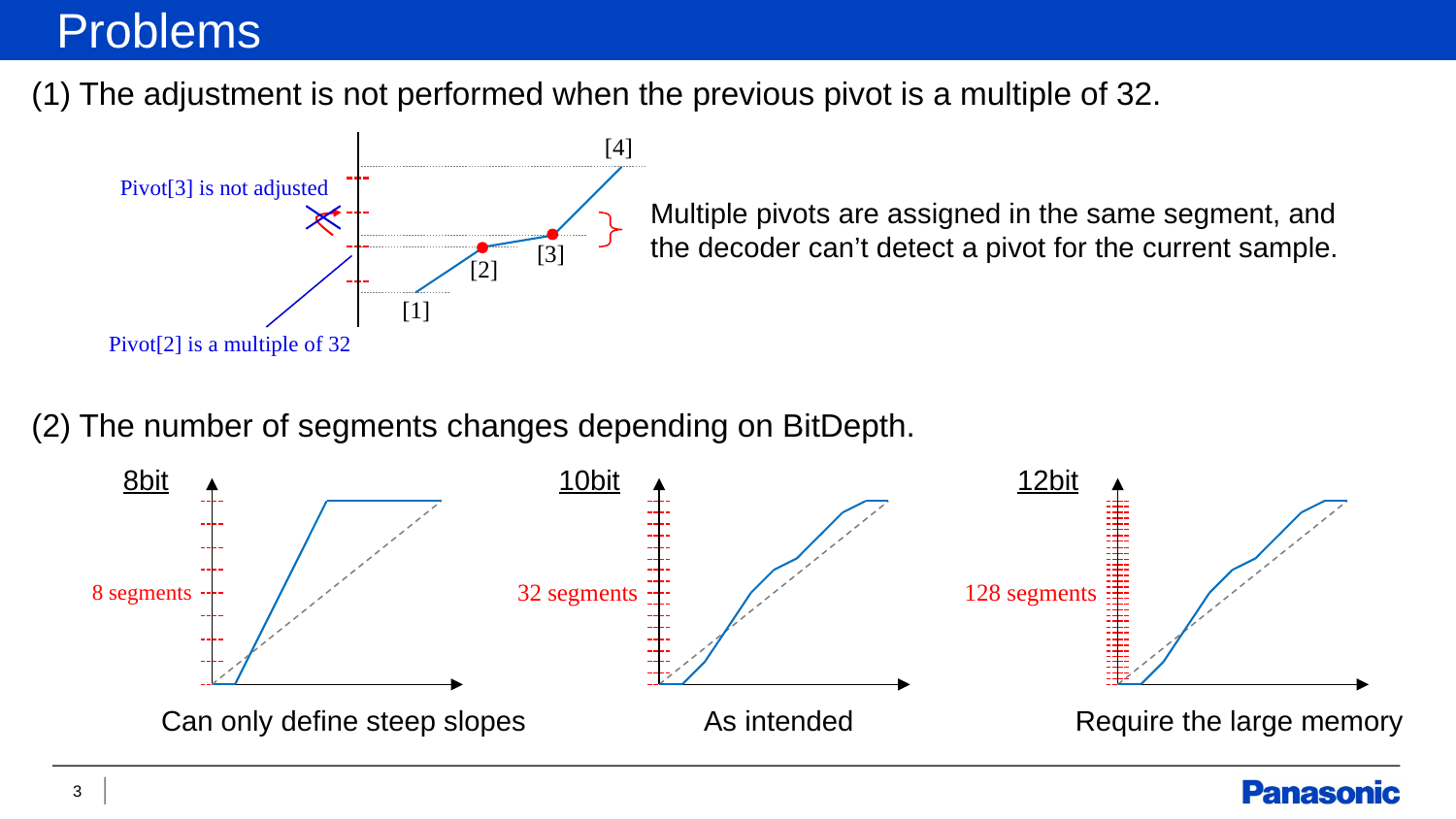

Problems
(1) The adjustment is not performed when the previous pivot is a multiple of 32.
[4]
Pivot[3] is not adjusted
Multiple pivots are assigned in the same segment, and the decoder can’t detect a pivot for the current sample.

[3]

[2]
[1]
Pivot[2] is a multiple of 32
(2) The number of segments changes depending on BitDepth.
8bit
10bit
12bit
32 segments
128 segments
8 segments
Can only define steep slopes
As intended
Require the large memory